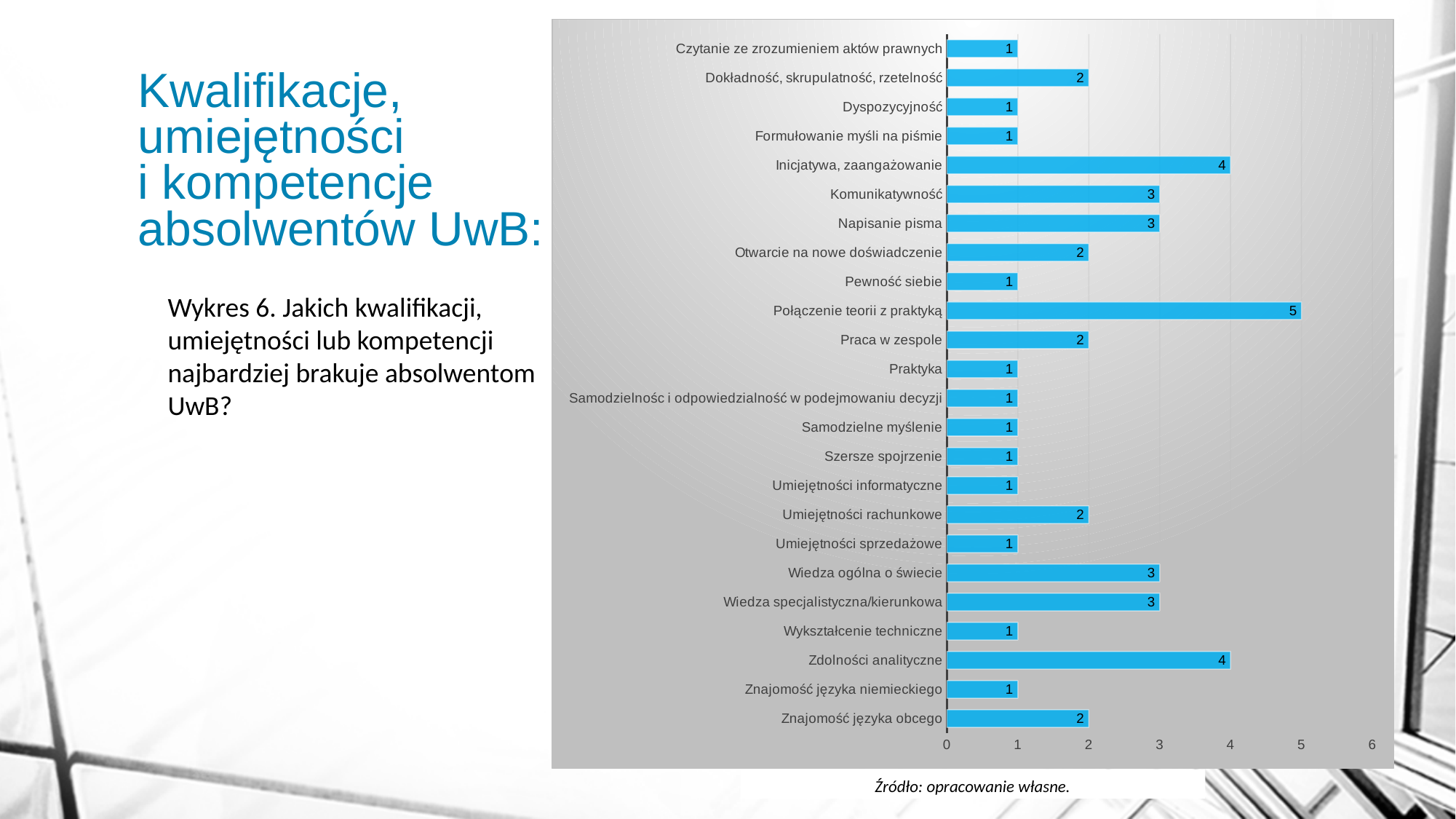

### Chart

| Category |  |
|---|---|
| Znajomość języka obcego | 2.0 |
| Znajomość języka niemieckiego | 1.0 |
| Zdolności analityczne | 4.0 |
| Wykształcenie techniczne | 1.0 |
| Wiedza specjalistyczna/kierunkowa | 3.0 |
| Wiedza ogólna o świecie | 3.0 |
| Umiejętności sprzedażowe | 1.0 |
| Umiejętności rachunkowe | 2.0 |
| Umiejętności informatyczne | 1.0 |
| Szersze spojrzenie | 1.0 |
| Samodzielne myślenie | 1.0 |
| Samodzielnośc i odpowiedzialność w podejmowaniu decyzji | 1.0 |
| Praktyka | 1.0 |
| Praca w zespole | 2.0 |
| Połączenie teorii z praktyką | 5.0 |
| Pewność siebie | 1.0 |
| Otwarcie na nowe doświadczenie | 2.0 |
| Napisanie pisma | 3.0 |
| Komunikatywność | 3.0 |
| Inicjatywa, zaangażowanie | 4.0 |
| Formułowanie myśli na piśmie | 1.0 |
| Dyspozycyjność | 1.0 |
| Dokładność, skrupulatność, rzetelność | 2.0 |
| Czytanie ze zrozumieniem aktów prawnych | 1.0 |
# Kwalifikacje,
umiejętności
i kompetencje
absolwentów UwB:
Wykres 6. Jakich kwalifikacji, umiejętności lub kompetencji
najbardziej brakuje absolwentom UwB?
Źródło: opracowanie własne.